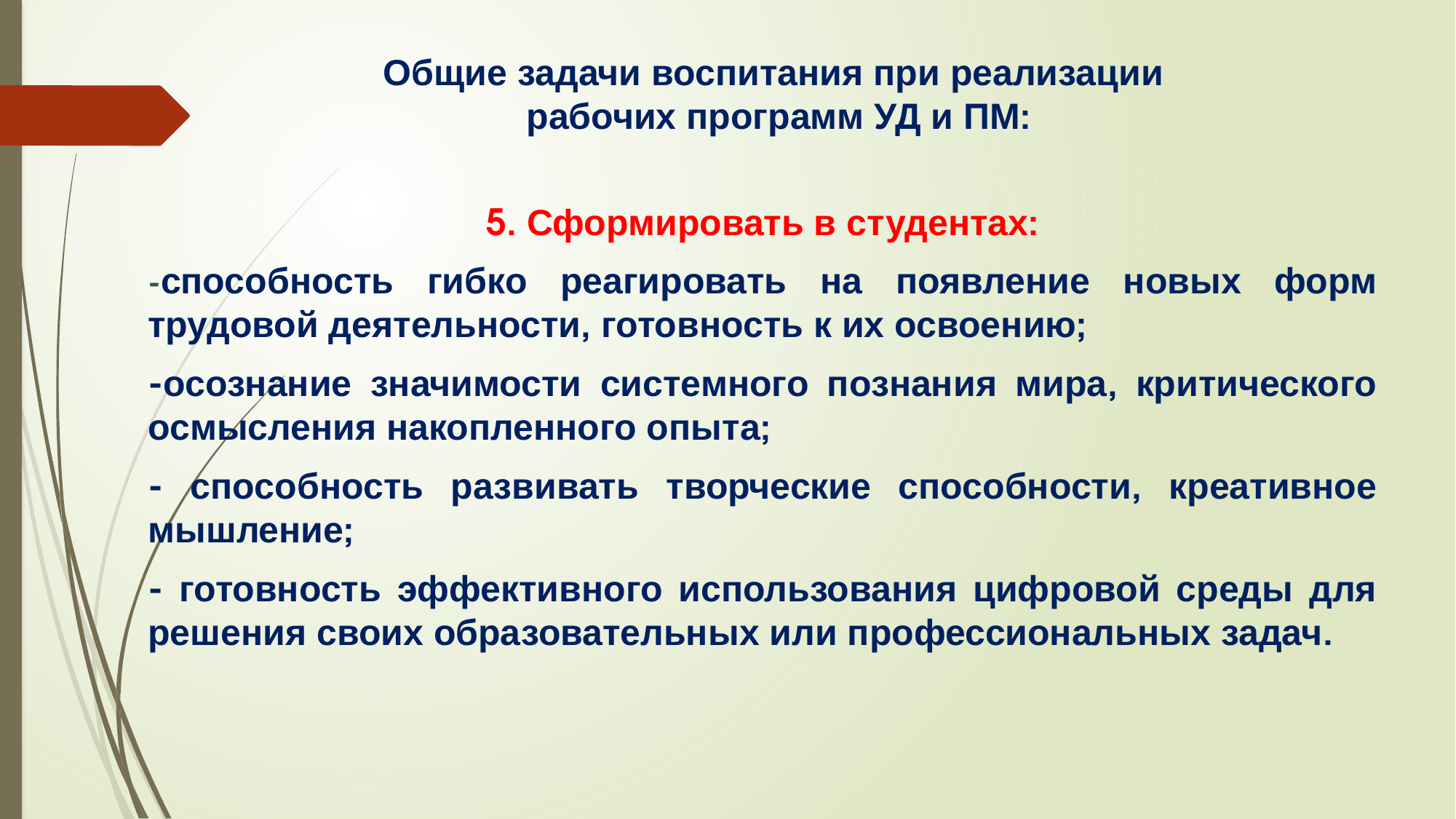

# Общие задачи воспитания при реализации рабочих программ УД и ПМ:

5. Сформировать в студентах:
-способность гибко реагировать на появление новых форм трудовой деятельности, готовность к их освоению;
-осознание значимости системного познания мира, критического осмысления накопленного опыта;
- способность развивать творческие способности, креативное мышление;
- готовность эффективного использования цифровой среды для решения своих образовательных или профессиональных задач.